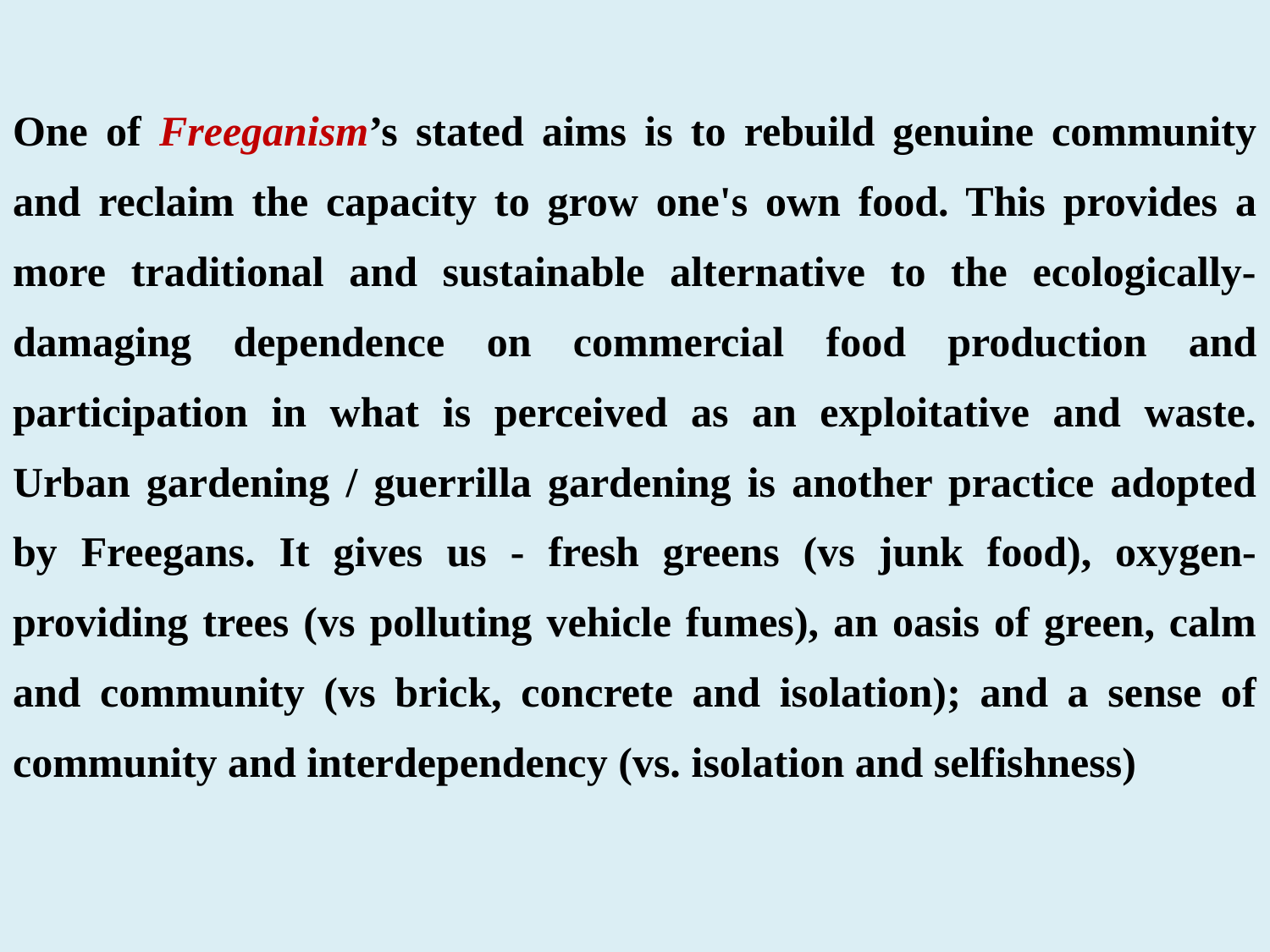

One of Freeganism’s stated aims is to rebuild genuine community and reclaim the capacity to grow one's own food. This provides a more traditional and sustainable alternative to the ecologically-damaging dependence on commercial food production and participation in what is perceived as an exploitative and waste. Urban gardening / guerrilla gardening is another practice adopted by Freegans. It gives us - fresh greens (vs junk food), oxygen-providing trees (vs polluting vehicle fumes), an oasis of green, calm and community (vs brick, concrete and isolation); and a sense of community and interdependency (vs. isolation and selfishness)